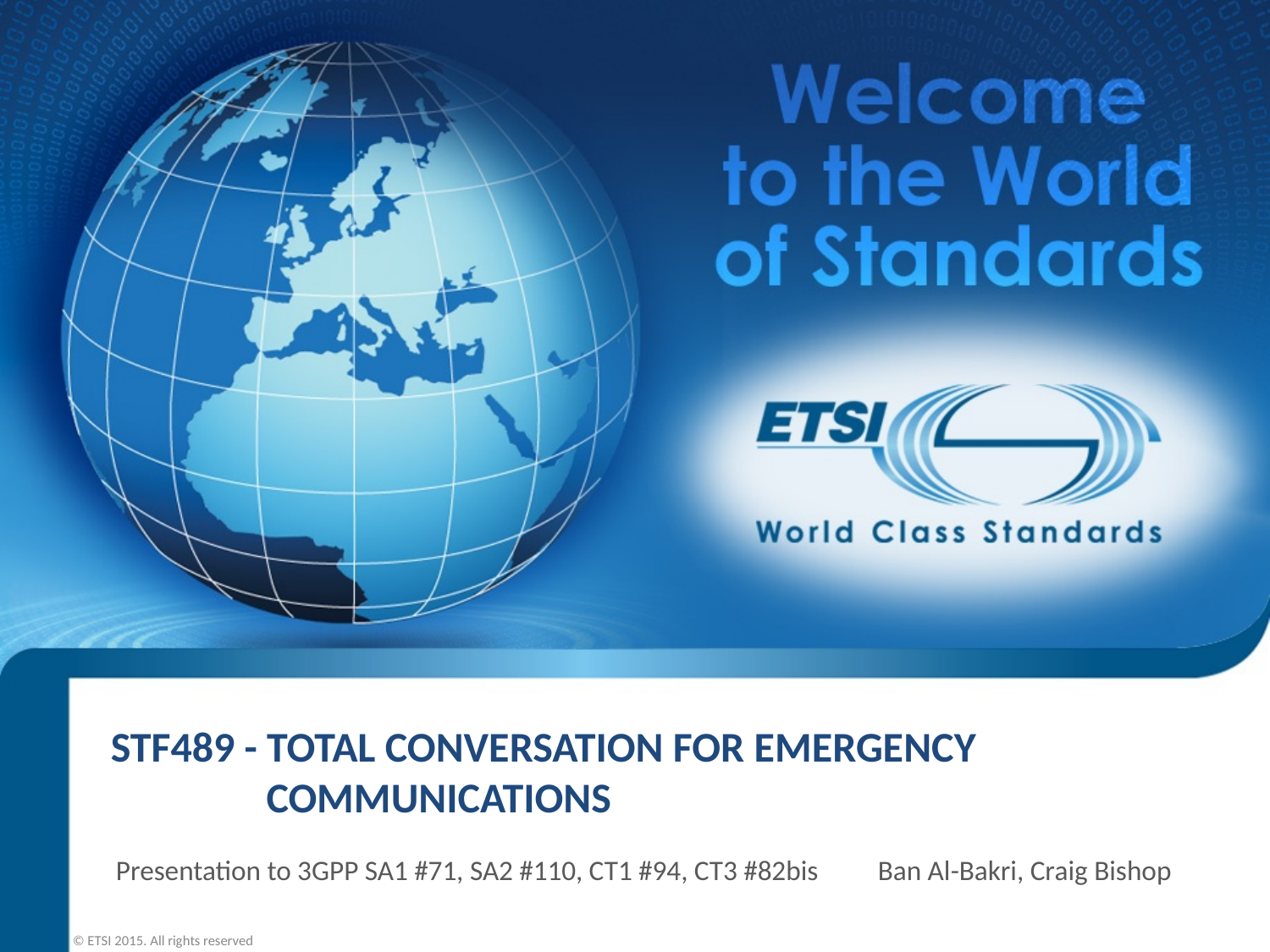

# STF489 - Total Conversation for Emergency 		 	   Communications
Presentation to 3GPP SA1 #71, SA2 #110, CT1 #94, CT3 #82bis	Ban Al-Bakri, Craig Bishop
© ETSI 2015. All rights reserved